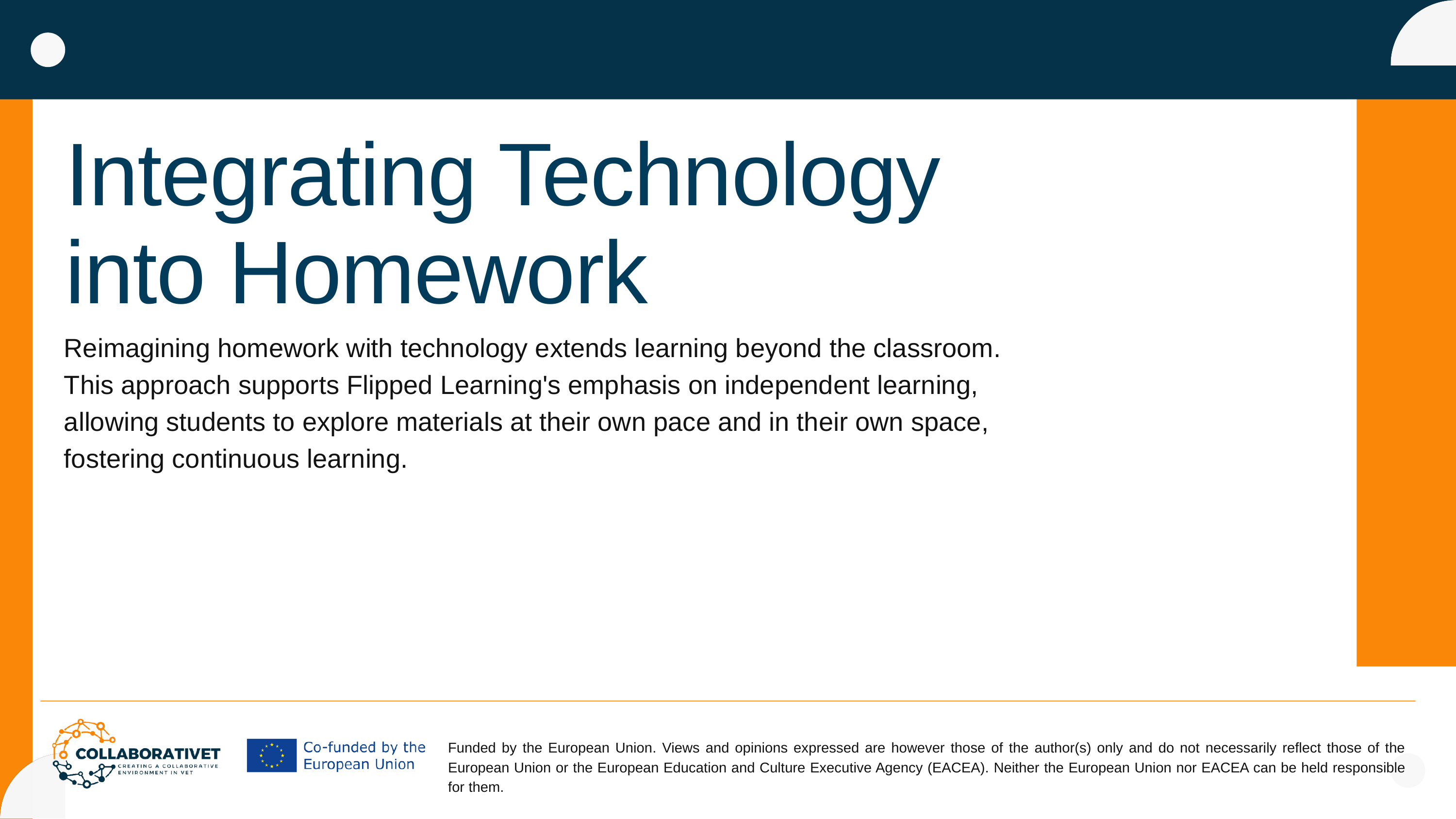

Integrating Technology into Homework
Reimagining homework with technology extends learning beyond the classroom. This approach supports Flipped Learning's emphasis on independent learning, allowing students to explore materials at their own pace and in their own space, fostering continuous learning.

Funded by the European Union. Views and opinions expressed are however those of the author(s) only and do not necessarily reflect those of the European Union or the European Education and Culture Executive Agency (EACEA). Neither the European Union nor EACEA can be held responsible for them.